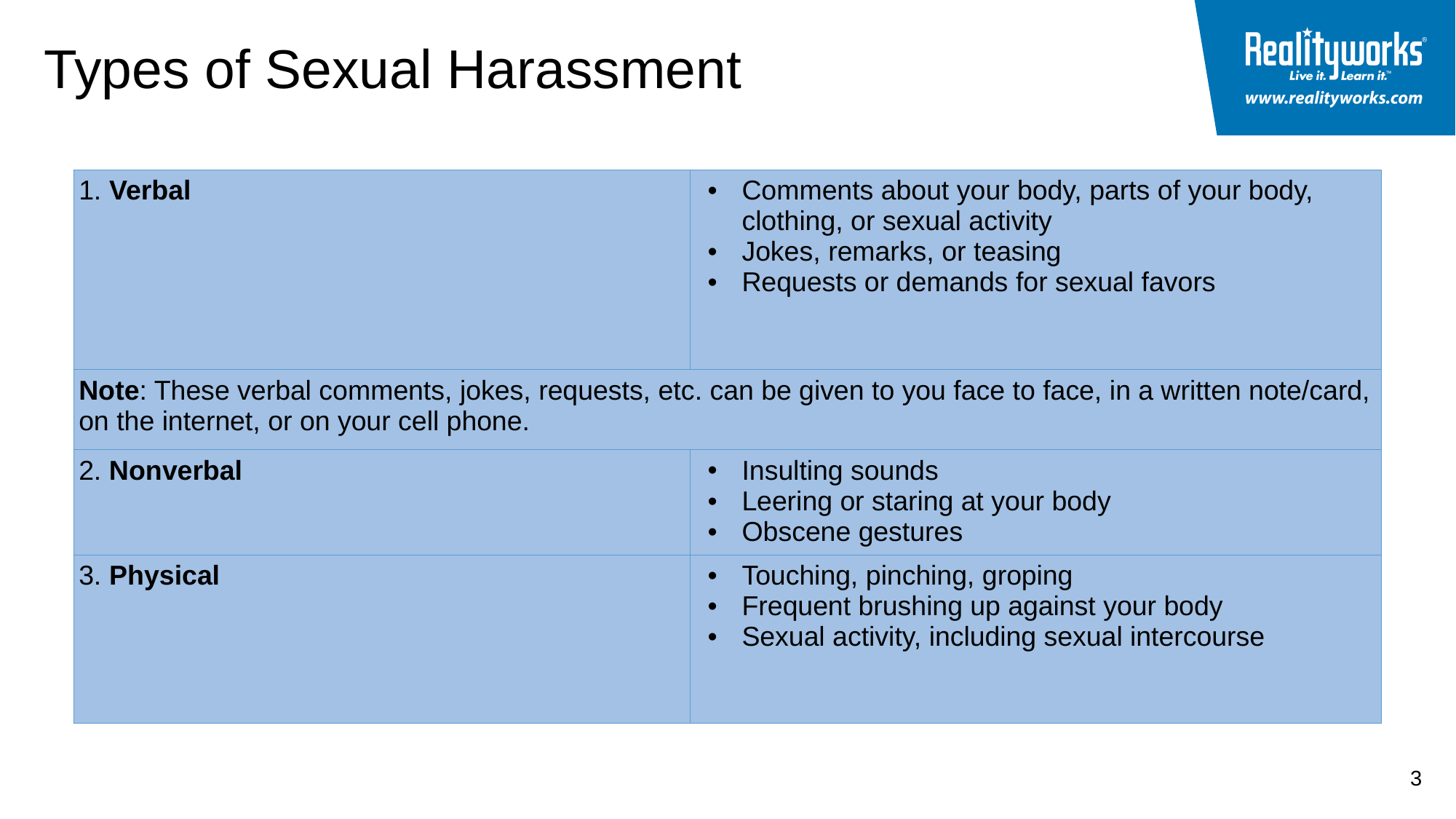

# Types of Sexual Harassment
| 1. Verbal | Comments about your body, parts of your body, clothing, or sexual activity Jokes, remarks, or teasing Requests or demands for sexual favors |
| --- | --- |
| Note: These verbal comments, jokes, requests, etc. can be given to you face to face, in a written note/card, on the internet, or on your cell phone. |  |
| 2. Nonverbal | Insulting sounds Leering or staring at your body Obscene gestures |
| 3. Physical | Touching, pinching, groping Frequent brushing up against your body Sexual activity, including sexual intercourse |
3